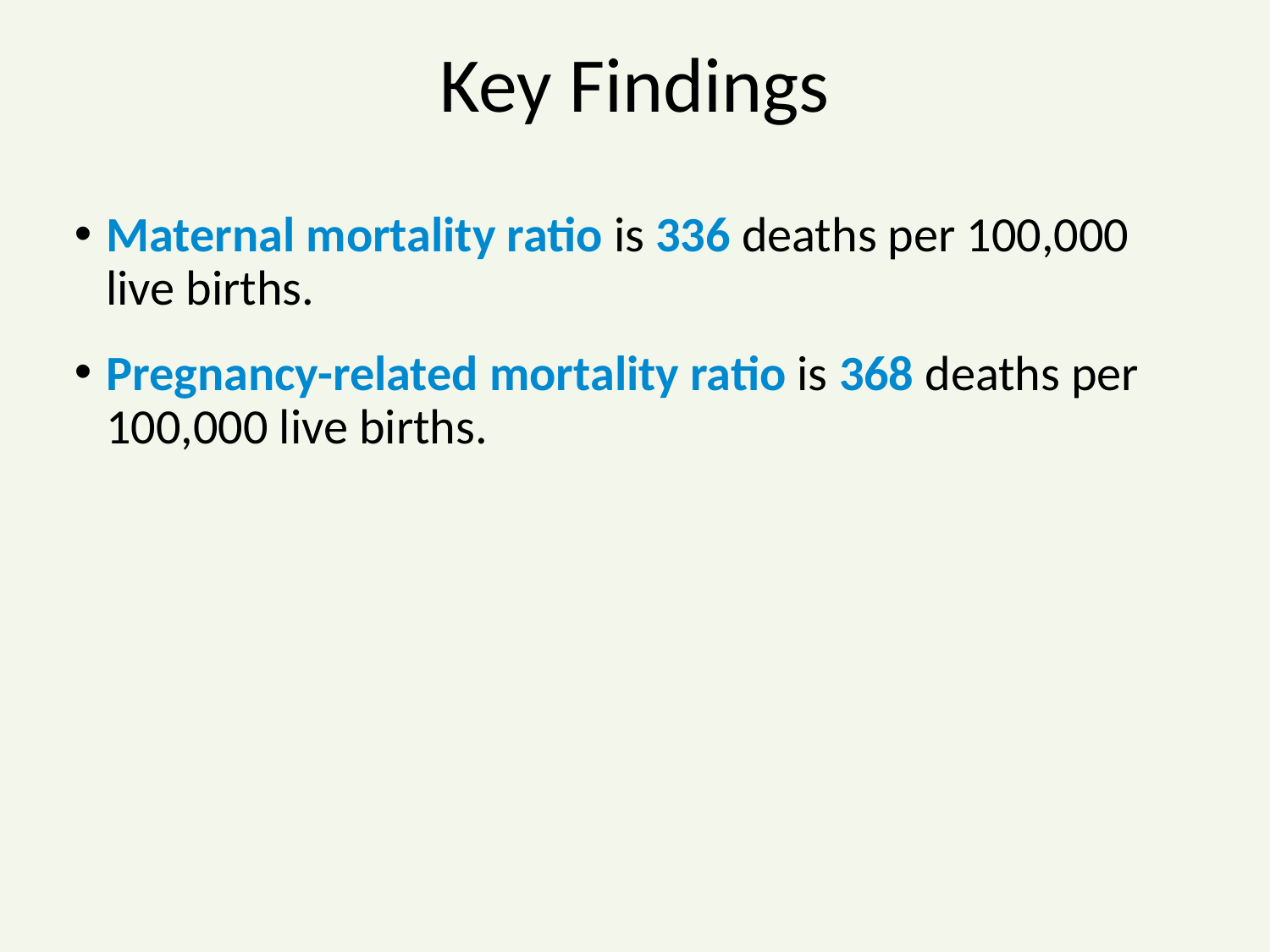

# Key Findings
Maternal mortality ratio is 336 deaths per 100,000 live births.
Pregnancy-related mortality ratio is 368 deaths per 100,000 live births.